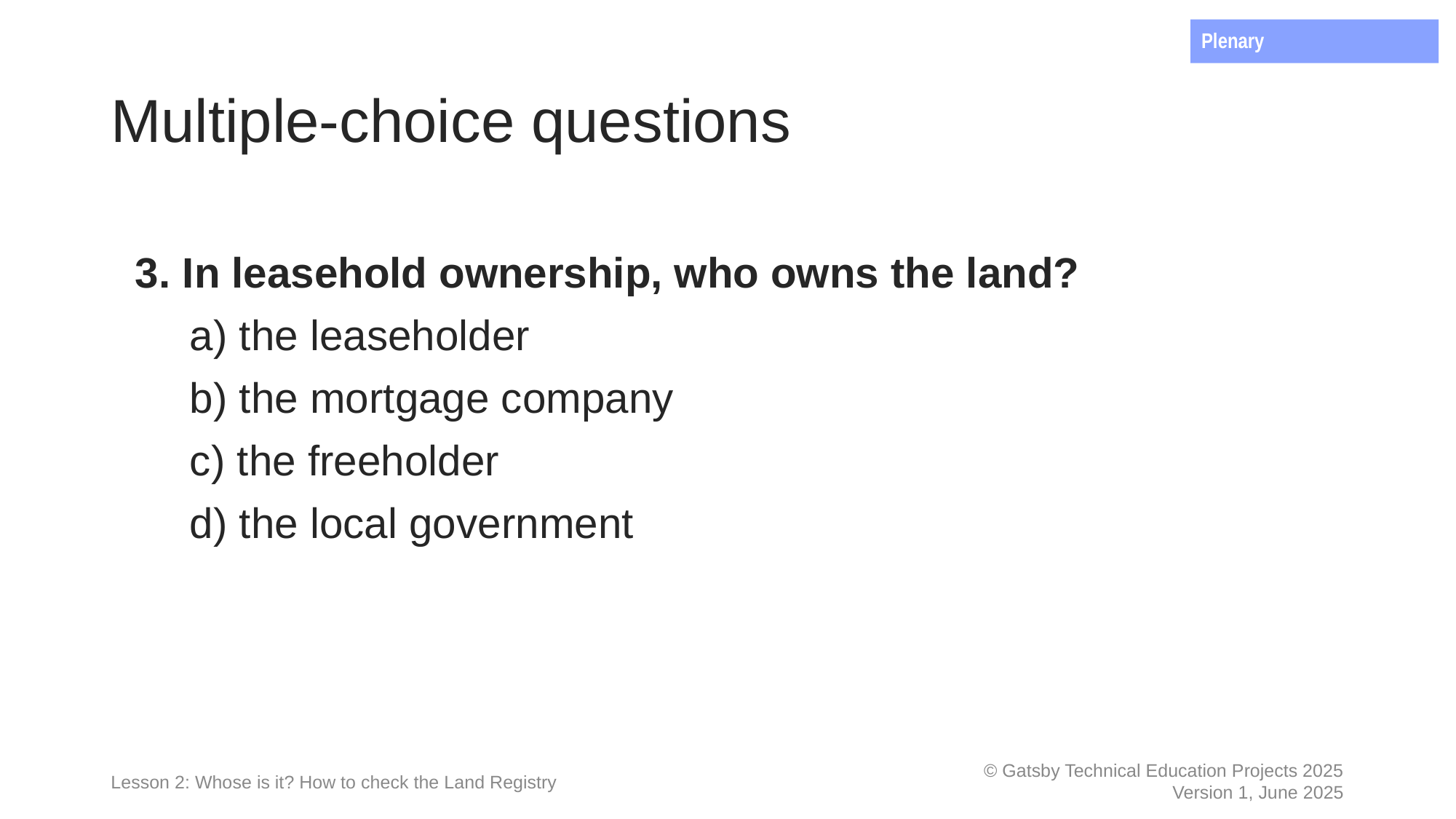

Plenary
# Multiple-choice questions
3. In leasehold ownership, who owns the land?
a) the leaseholder
b) the mortgage company
c) the freeholder
d) the local government

Lesson 2: Whose is it? How to check the Land Registry